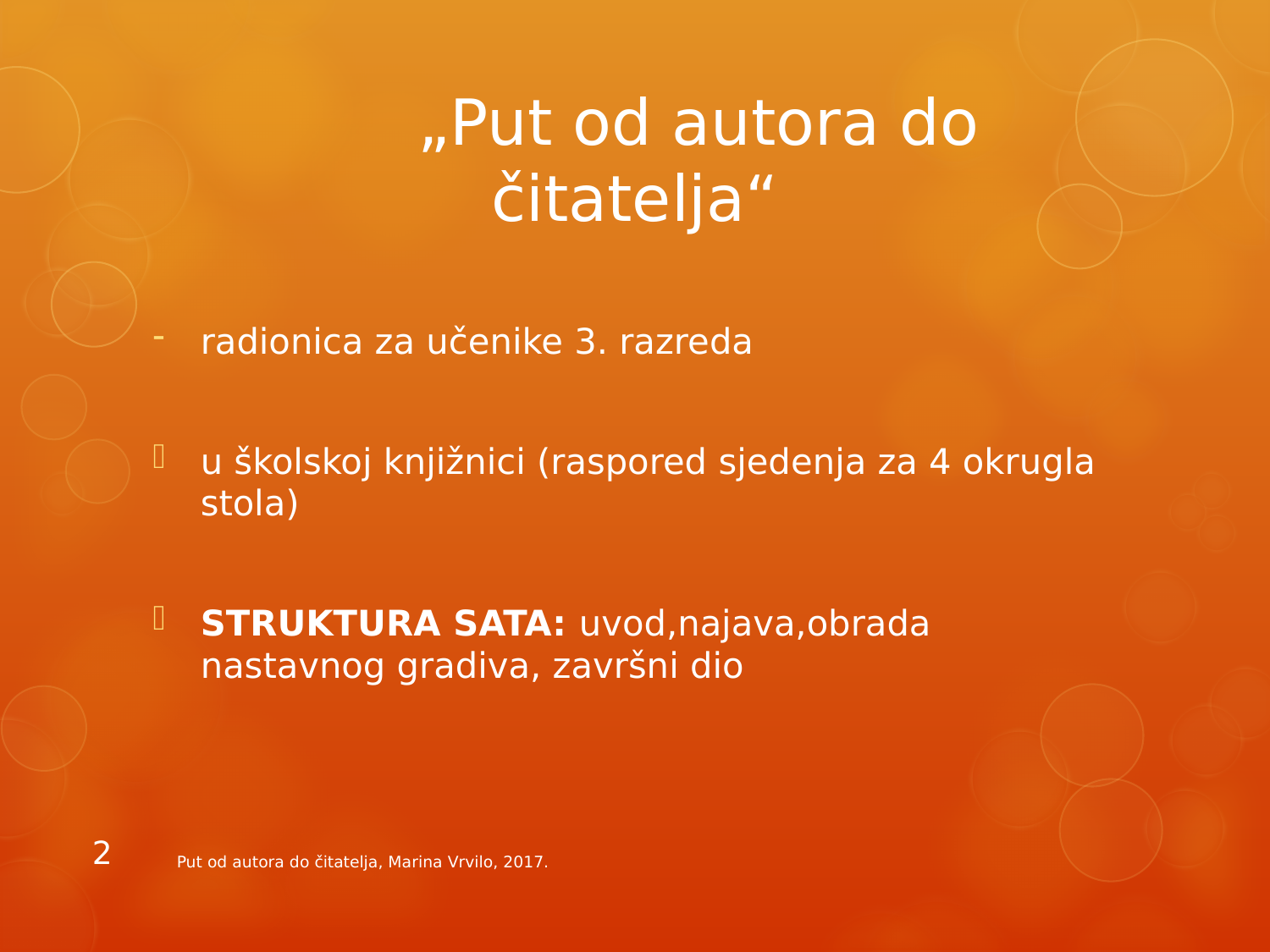

# „Put od autora do čitatelja“
radionica za učenike 3. razreda

u školskoj knjižnici (raspored sjedenja za 4 okrugla stola)

STRUKTURA SATA: uvod,najava,obrada nastavnog gradiva, završni dio

2
Put od autora do čitatelja, Marina Vrvilo, 2017.